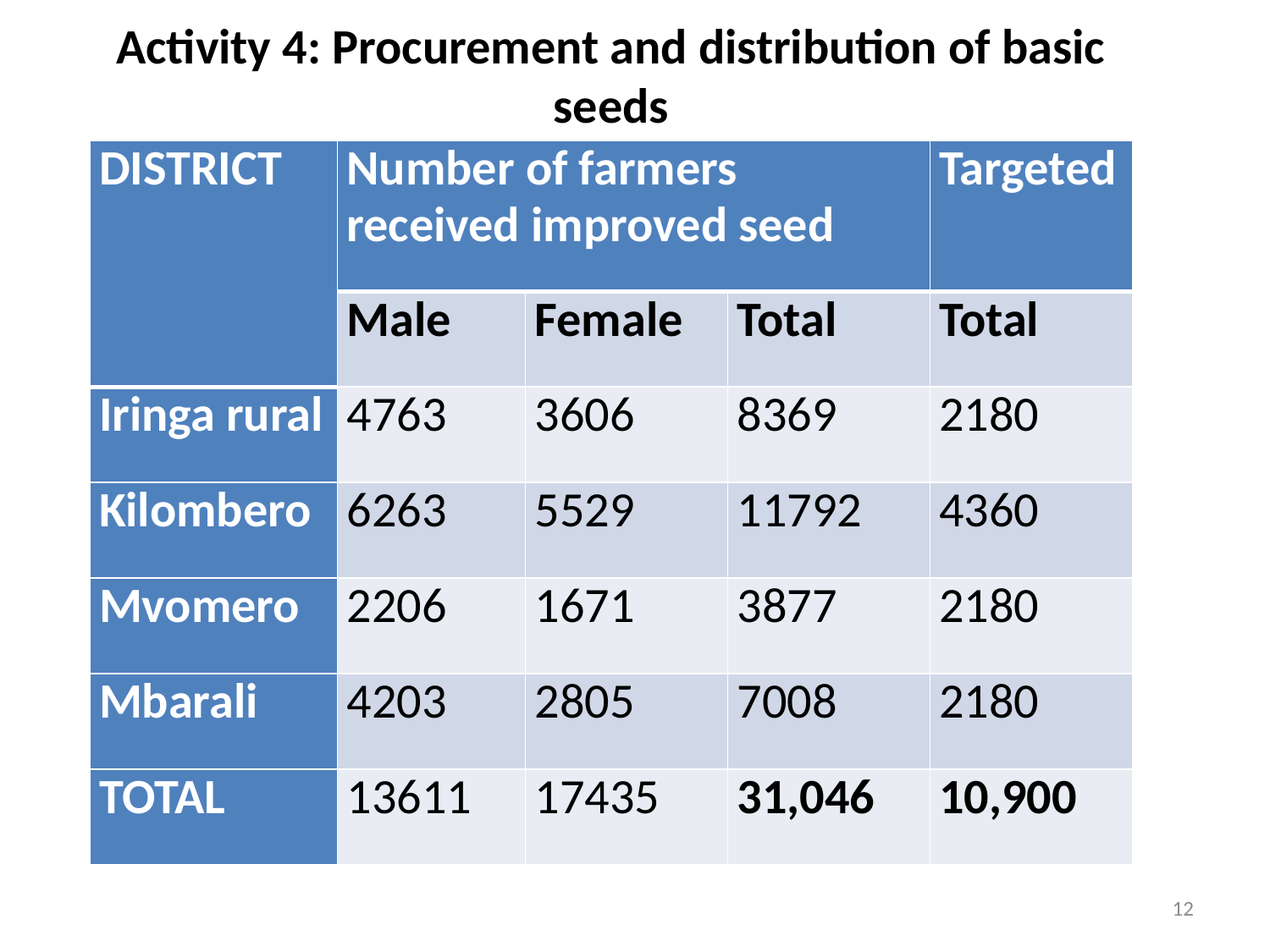

Activity 4: Procurement and distribution of basic seeds
| DISTRICT | Number of farmers received improved seed |  |  | Targeted |
| --- | --- | --- | --- | --- |
|  | Male | Female | Total | Total |
| Iringa rural | 4763 | 3606 | 8369 | 2180 |
| Kilombero | 6263 | 5529 | 11792 | 4360 |
| Mvomero | 2206 | 1671 | 3877 | 2180 |
| Mbarali | 4203 | 2805 | 7008 | 2180 |
| TOTAL | 13611 | 17435 | 31,046 | 10,900 |
12